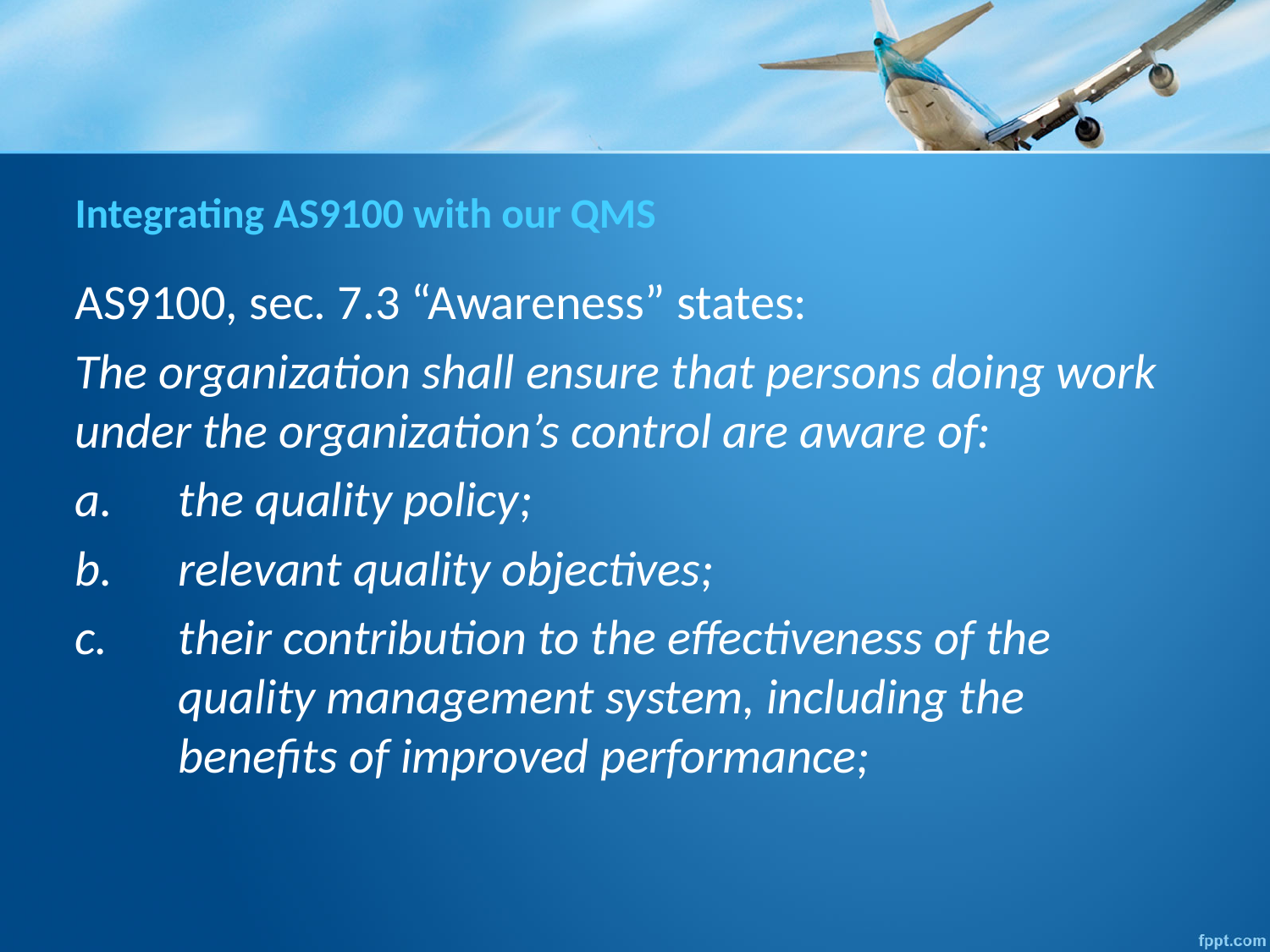

# Integrating AS9100 with our QMS
AS9100, sec. 7.3 “Awareness” states:
The organization shall ensure that persons doing work under the organization’s control are aware of:
the quality policy;
relevant quality objectives;
their contribution to the effectiveness of the quality management system, including the benefits of improved performance;